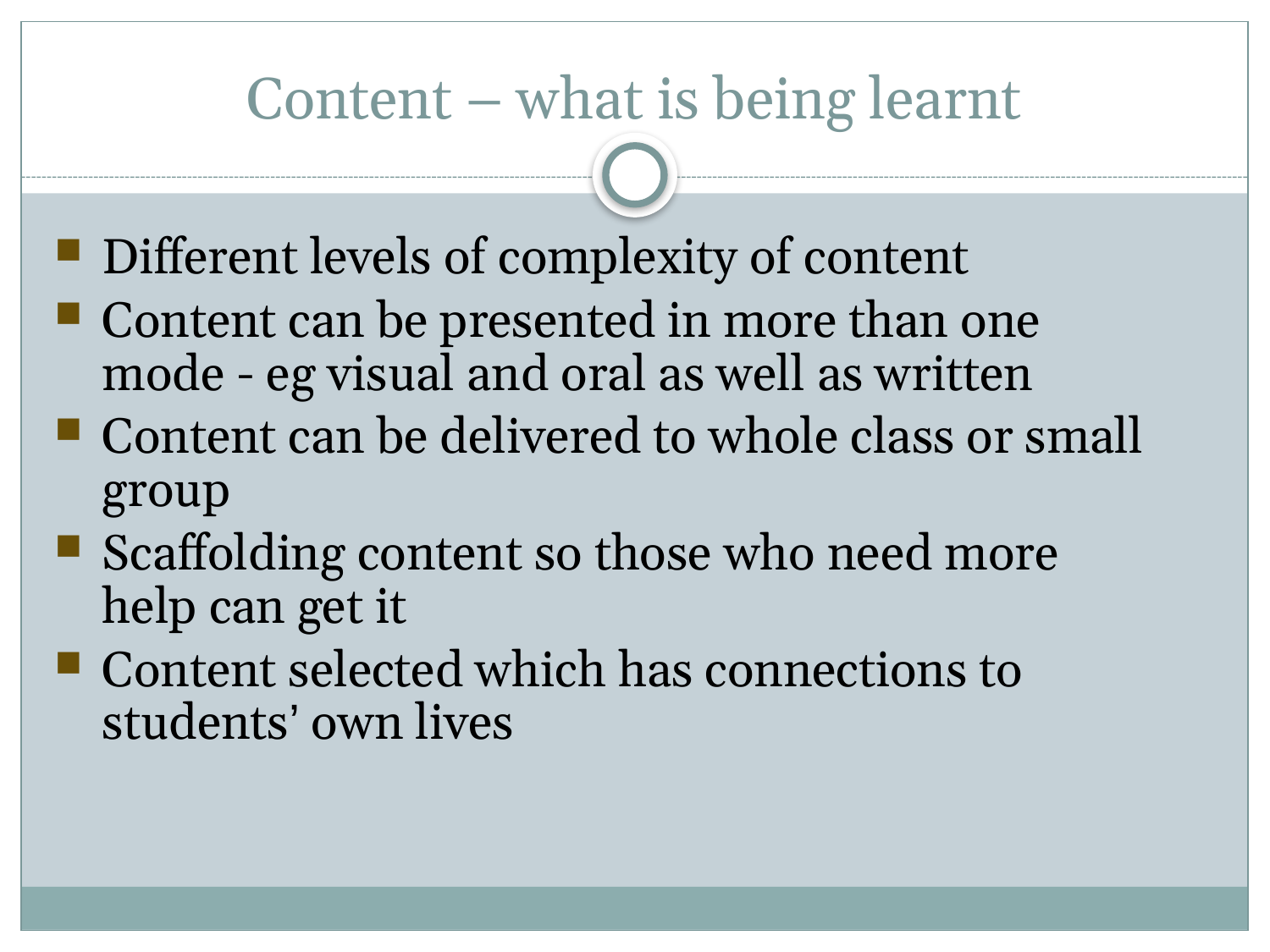

Content: what is being learnt
# Content – what is being learnt

Different levels of complexity of content
Content can be presented in more than one mode - eg visual and oral as well as written
Content can be delivered to whole class or small group
Scaffolding content so those who need more help can get it
Content selected which has connections to students’ own lives